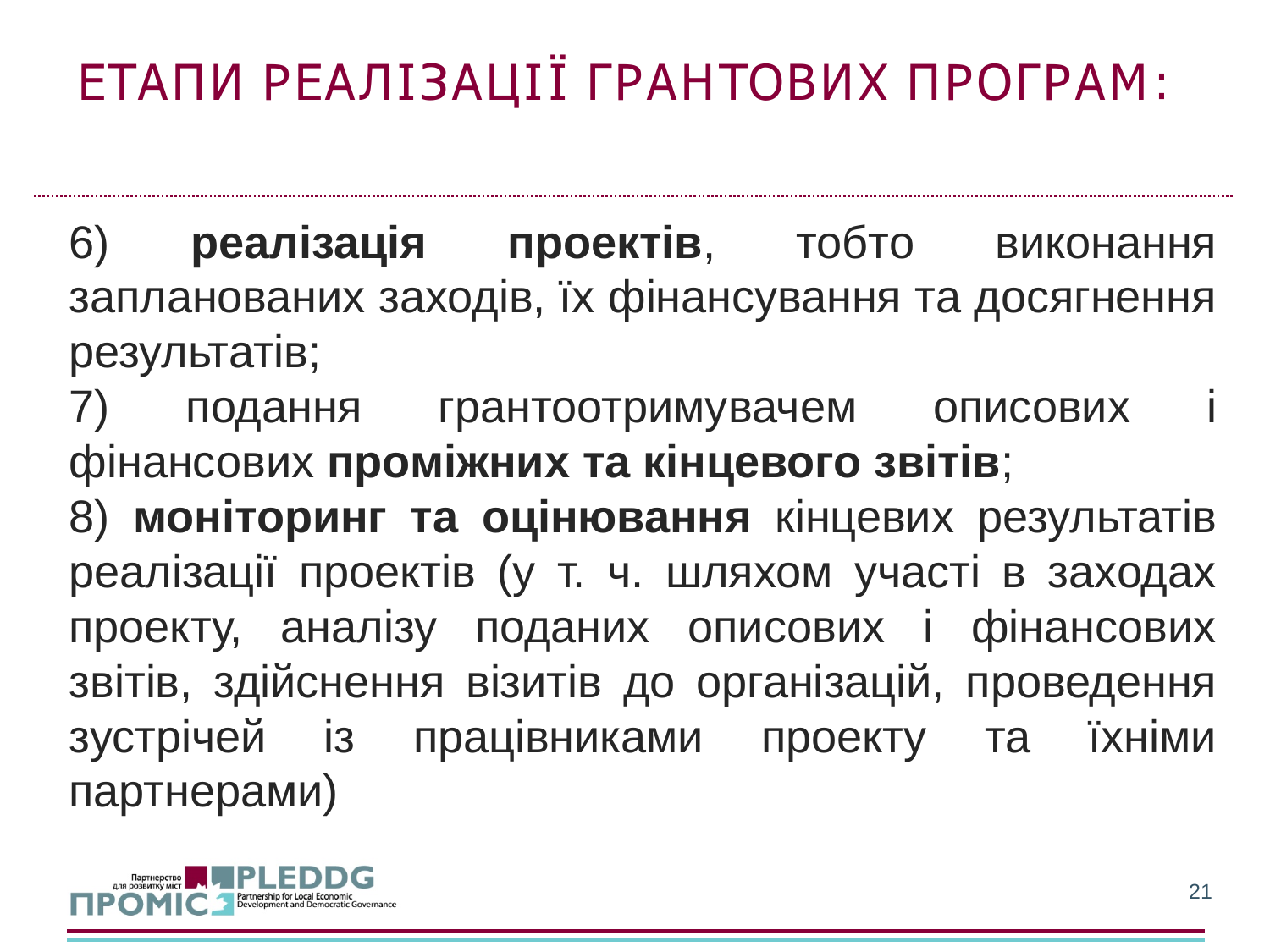

# Етапи РеалізаціЇ грантових програм:
6) реалізація проектів, тобто виконання запланованих заходів, їх фінансування та досягнення результатів;
7) подання грантоотримувачем описових і фінансових проміжних та кінцевого звітів;
8) моніторинг та оцінювання кінцевих результатів реалізації проектів (у т. ч. шляхом участі в заходах проекту, аналізу поданих описових і фінансових звітів, здійснення візитів до організацій, проведення зустрічей із працівниками проекту та їхніми партнерами)